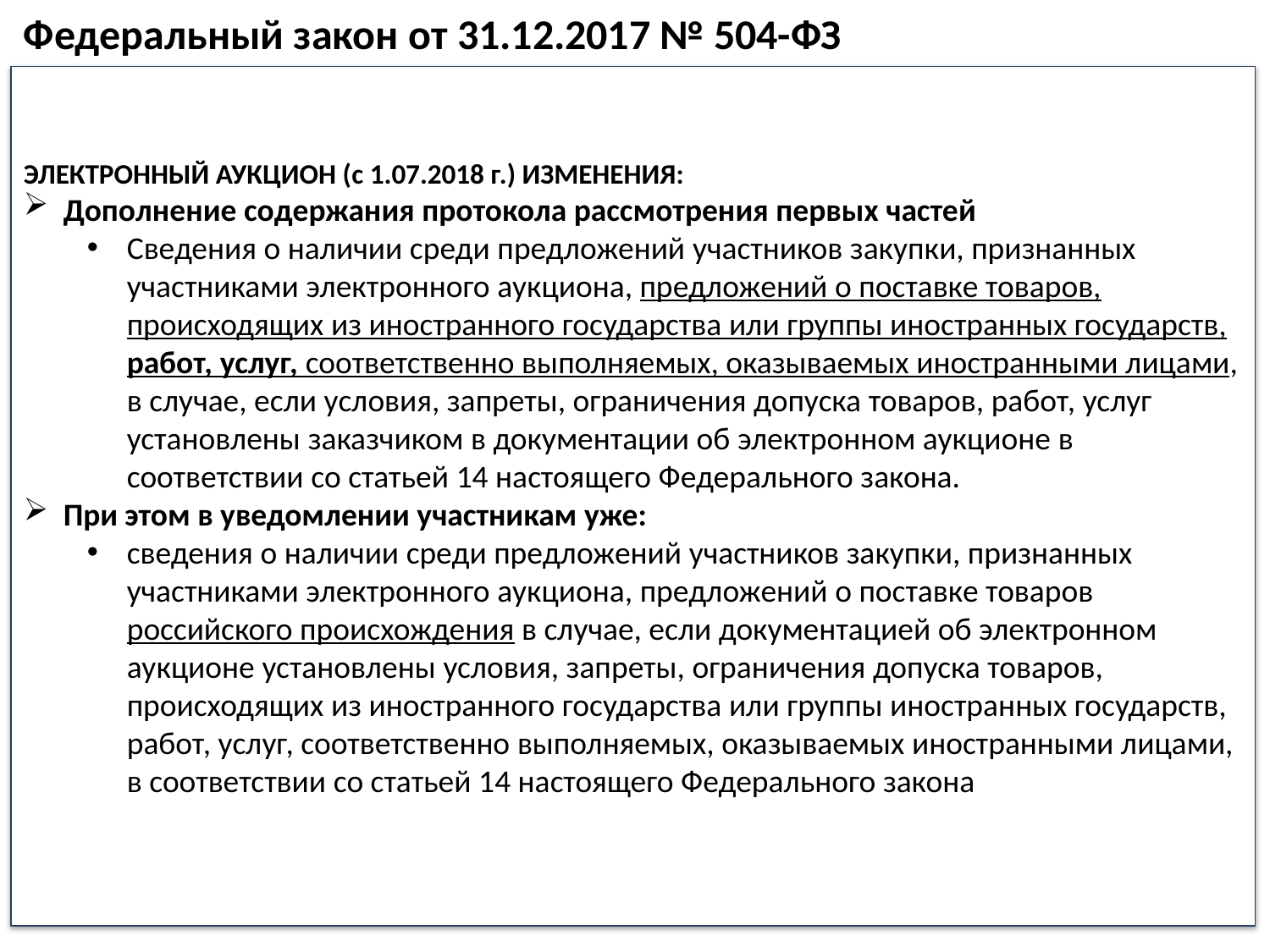

Федеральный закон от 31.12.2017 № 504-ФЗ
ЭЛЕКТРОННЫЙ АУКЦИОН (c 1.07.2018 г.) ИЗМЕНЕНИЯ:
Дополнение содержания протокола рассмотрения первых частей
Сведения о наличии среди предложений участников закупки, признанных участниками электронного аукциона, предложений о поставке товаров, происходящих из иностранного государства или группы иностранных государств, работ, услуг, соответственно выполняемых, оказываемых иностранными лицами, в случае, если условия, запреты, ограничения допуска товаров, работ, услуг установлены заказчиком в документации об электронном аукционе в соответствии со статьей 14 настоящего Федерального закона.
При этом в уведомлении участникам уже:
сведения о наличии среди предложений участников закупки, признанных участниками электронного аукциона, предложений о поставке товаров российского происхождения в случае, если документацией об электронном аукционе установлены условия, запреты, ограничения допуска товаров, происходящих из иностранного государства или группы иностранных государств, работ, услуг, соответственно выполняемых, оказываемых иностранными лицами, в соответствии со статьей 14 настоящего Федерального закона

76